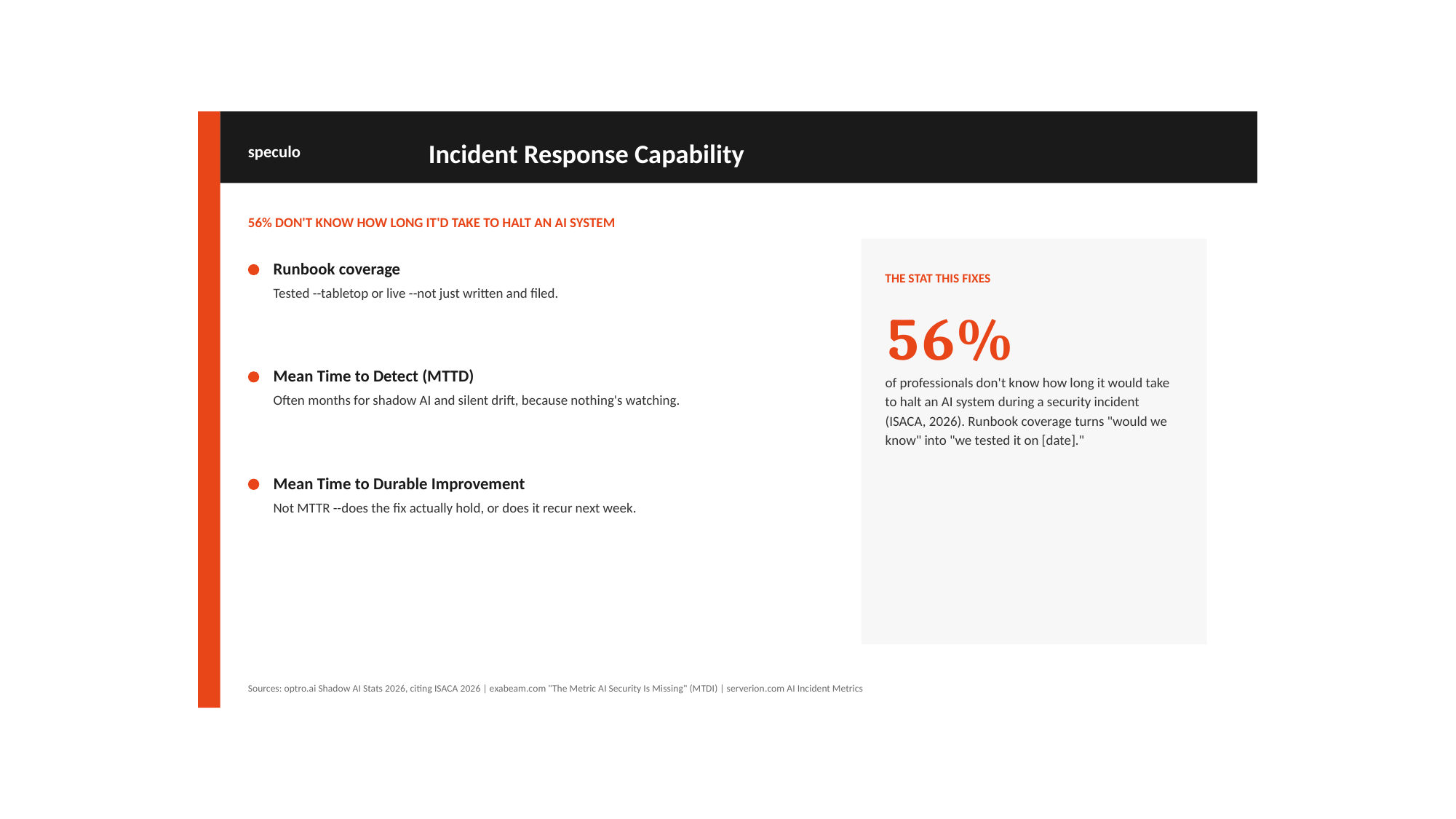

Incident Response Capability
speculo
56% DON'T KNOW HOW LONG IT'D TAKE TO HALT AN AI SYSTEM

Runbook coverage

THE STAT THIS FIXES
Tested --tabletop or live --not just written and filed.
56%
Mean Time to Detect (MTTD)

of professionals don't know how long it would take
Often months for shadow AI and silent drift, because nothing's watching.
to halt an AI system during a security incident
(ISACA, 2026). Runbook coverage turns "would we
know" into "we tested it on [date]."
Mean Time to Durable Improvement

Not MTTR --does the fix actually hold, or does it recur next week.
Sources: optro.ai Shadow AI Stats 2026, citing ISACA 2026 | exabeam.com "The Metric AI Security Is Missing" (MTDI) | serverion.com AI Incident Metrics